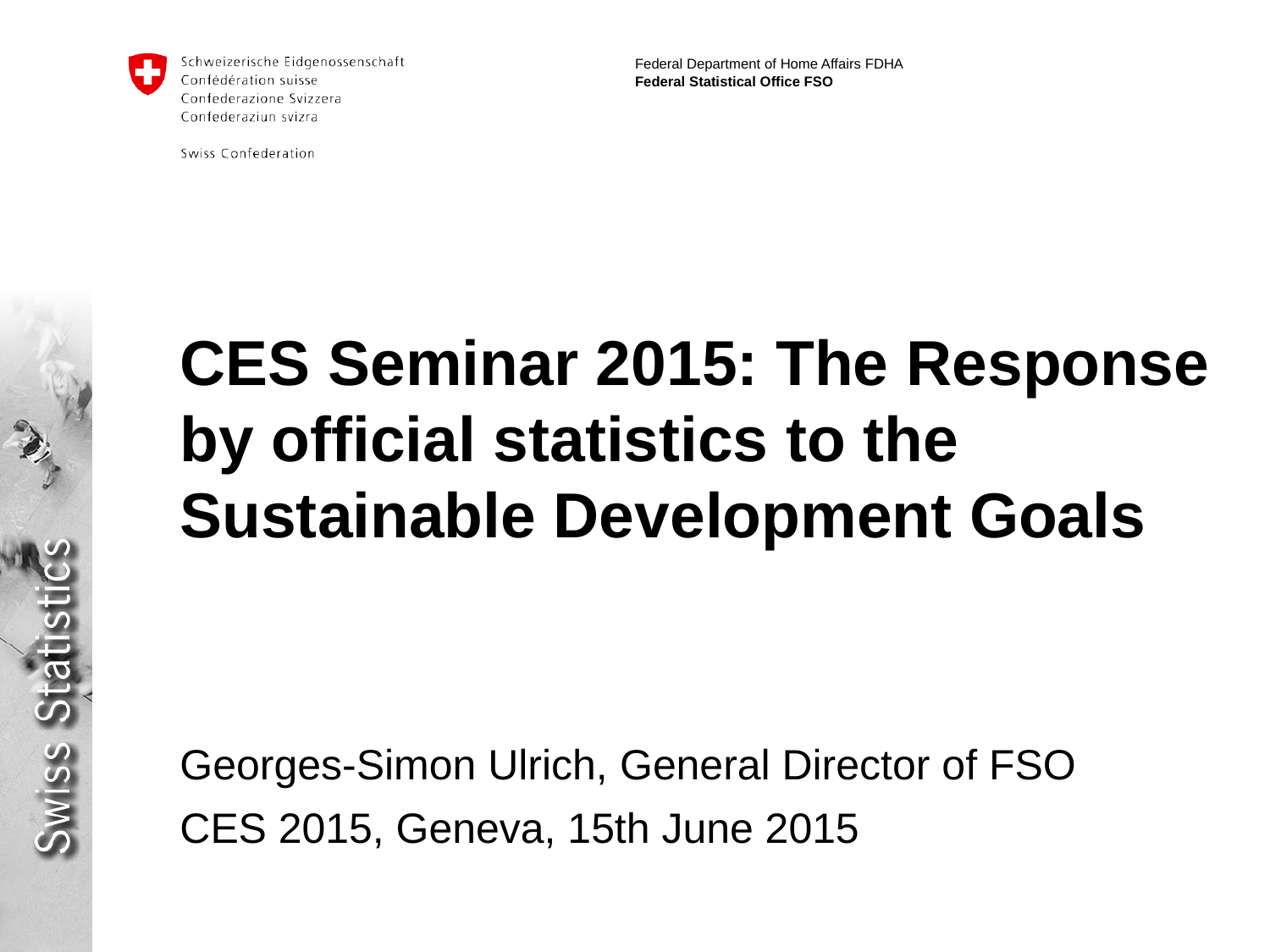

# CES Seminar 2015: The Response by official statistics to the Sustainable Development Goals
Georges-Simon Ulrich, General Director of FSO
CES 2015, Geneva, 15th June 2015